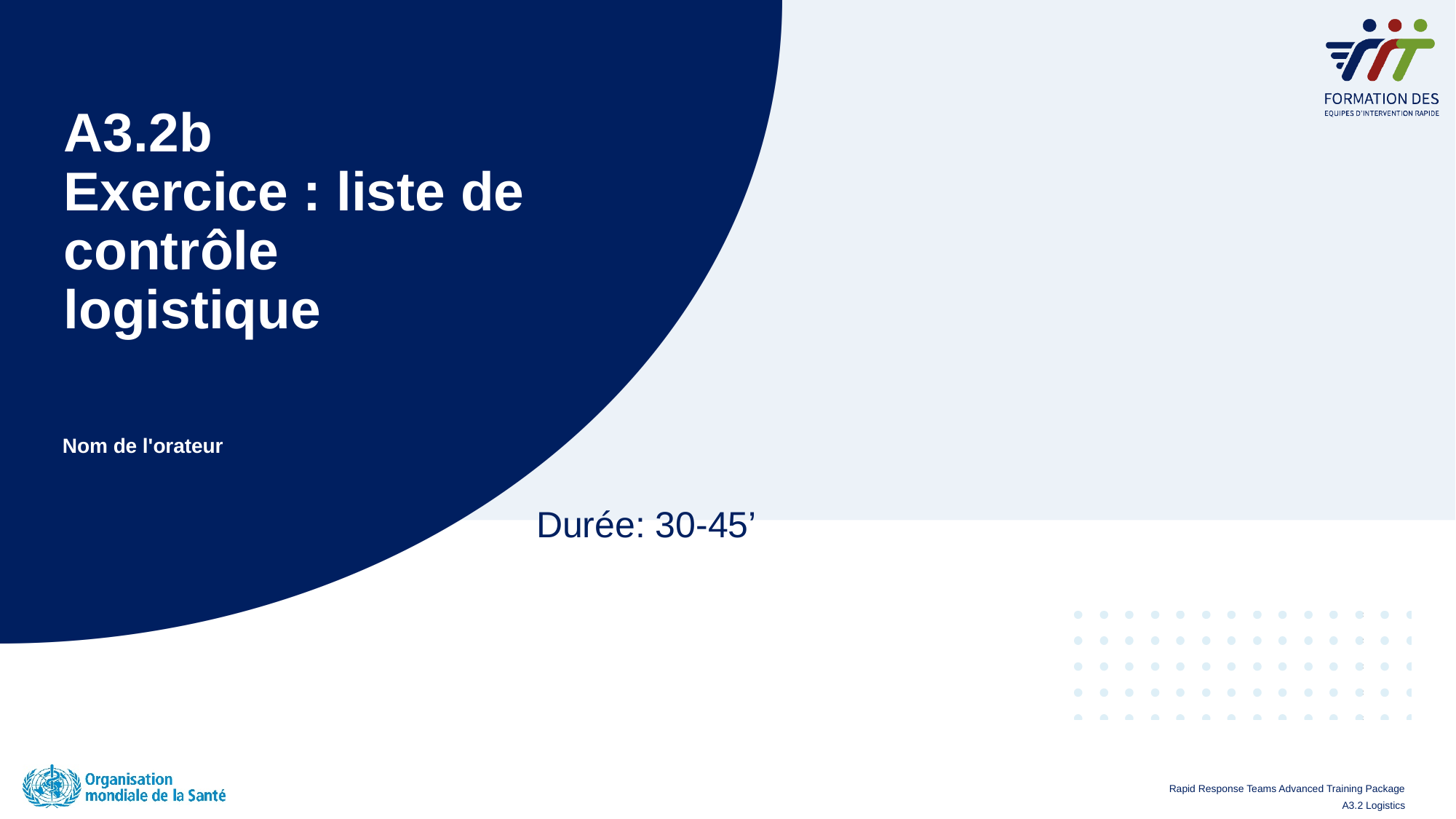

# A3.2b Exercice : liste de contrôle logistique
Nom de l'orateur
Durée: 30-45’
1